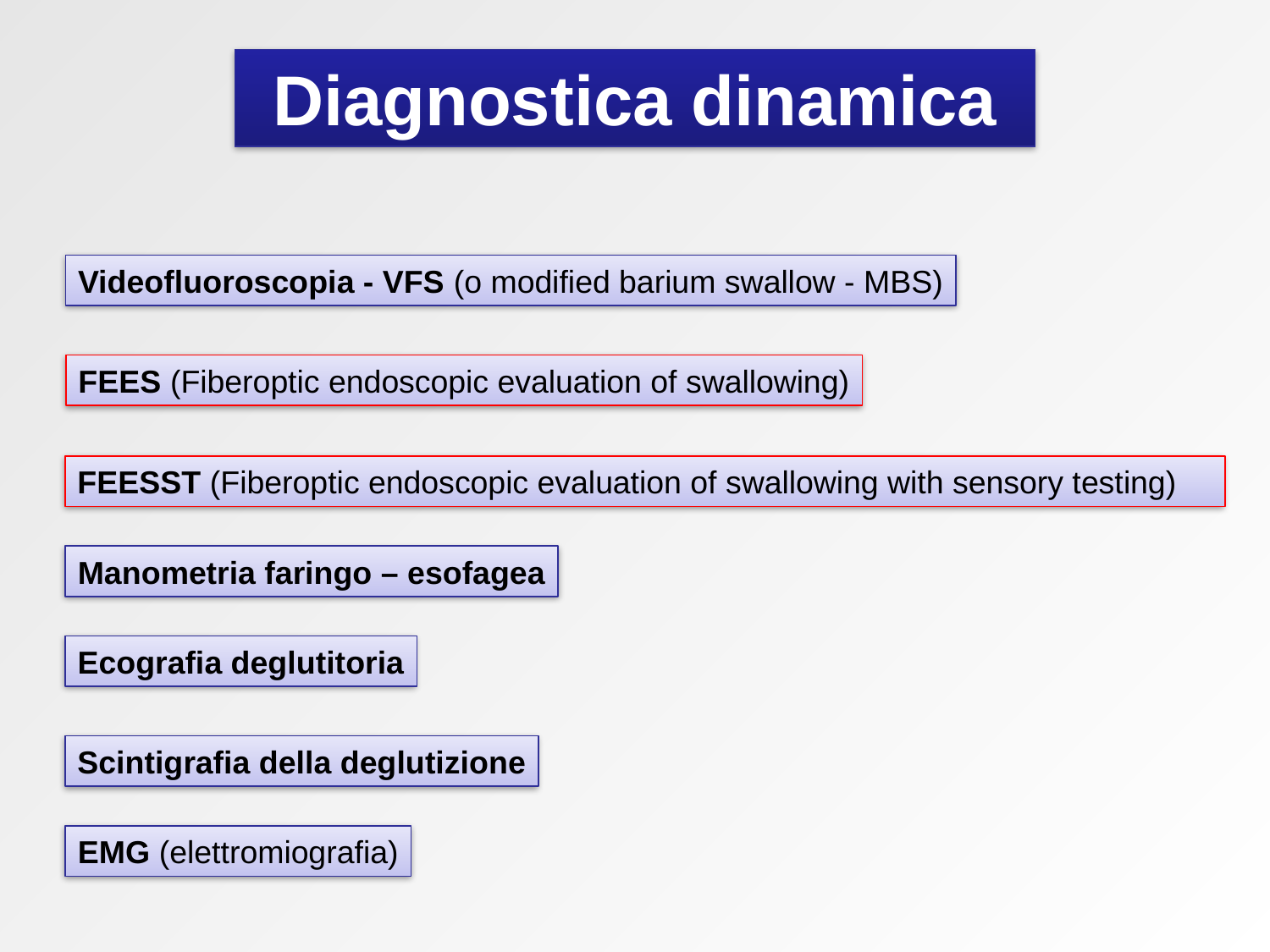

Diagnostica dinamica
Videofluoroscopia - VFS (o modified barium swallow - MBS)
FEES (Fiberoptic endoscopic evaluation of swallowing)
FEESST (Fiberoptic endoscopic evaluation of swallowing with sensory testing)
Manometria faringo – esofagea
Ecografia deglutitoria
Scintigrafia della deglutizione
EMG (elettromiografia)